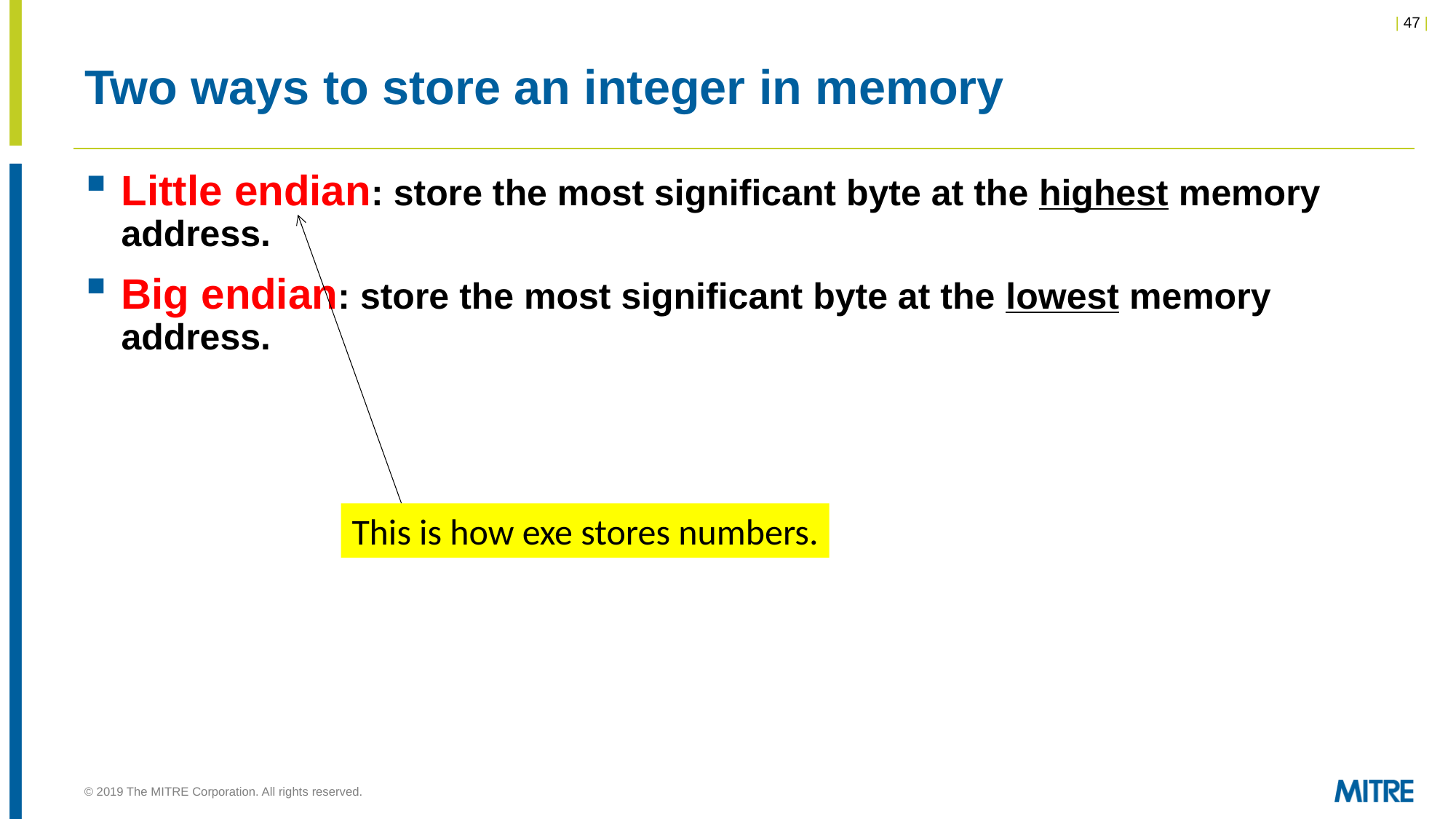

# Two ways to store an integer in memory
Little endian: store the most significant byte at the highest memory address.
Big endian: store the most significant byte at the lowest memory address.
This is how exe stores numbers.
© 2019 The MITRE Corporation. All rights reserved.